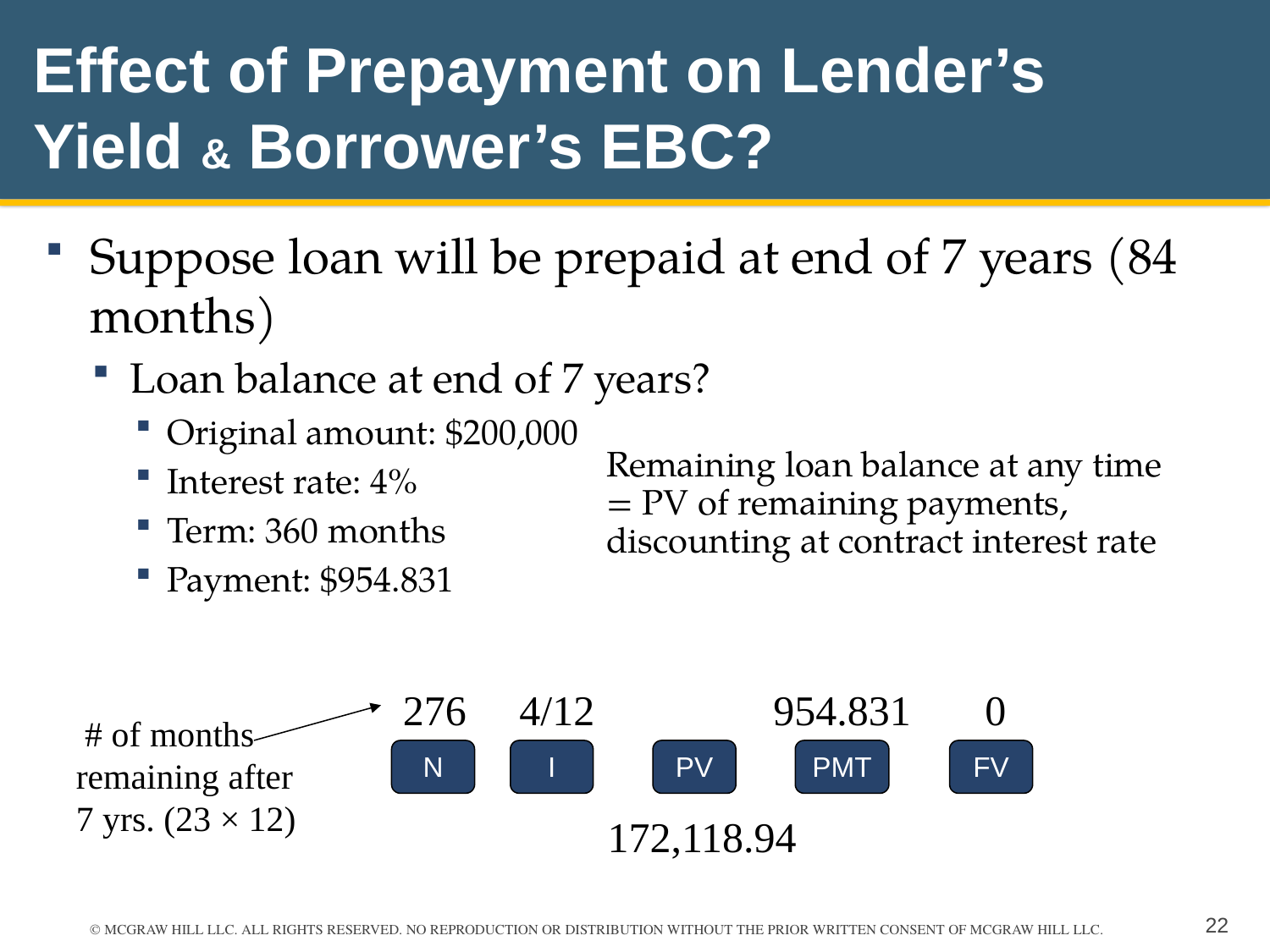

# Effect of Prepayment on Lender’s Yield & Borrower’s EBC?
Suppose loan will be prepaid at end of 7 years (84 months)
Loan balance at end of 7 years?
Original amount: $200,000
Interest rate: 4%
Term: 360 months
Payment: $954.831

Remaining loan balance at any time = PV of remaining payments, discounting at contract interest rate
276     4/12 	           954.831       0
 # of months remaining after 7 yrs. (23 × 12)

N

I

PV

PMT

FV

        	        172,118.94
© MCGRAW HILL LLC. ALL RIGHTS RESERVED. NO REPRODUCTION OR DISTRIBUTION WITHOUT THE PRIOR WRITTEN CONSENT OF MCGRAW HILL LLC.
22